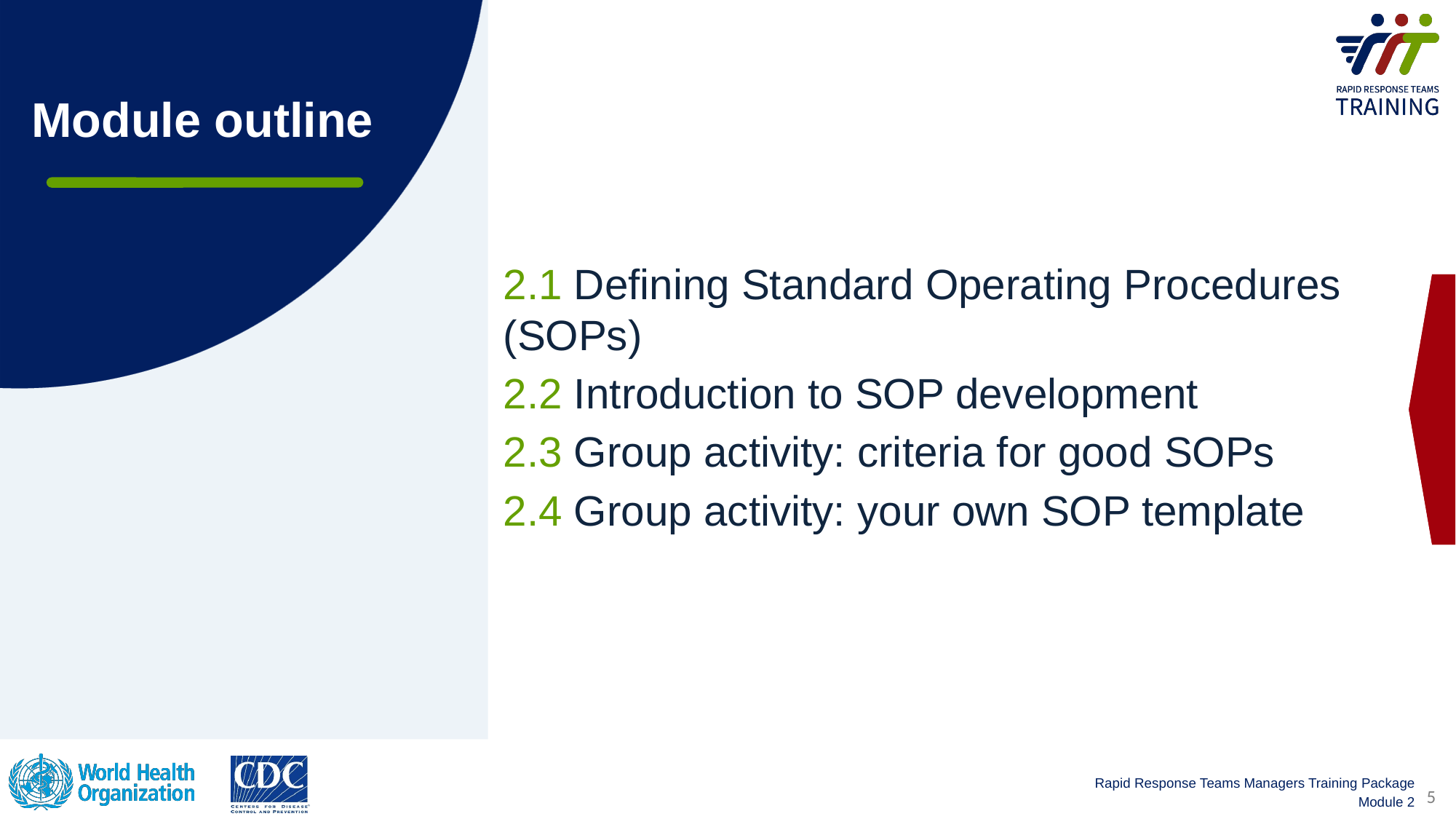

Module outline
2.1 Defining Standard Operating Procedures (SOPs)
2.2 Introduction to SOP development
2.3 Group activity: criteria for good SOPs
2.4 Group activity: your own SOP template

5